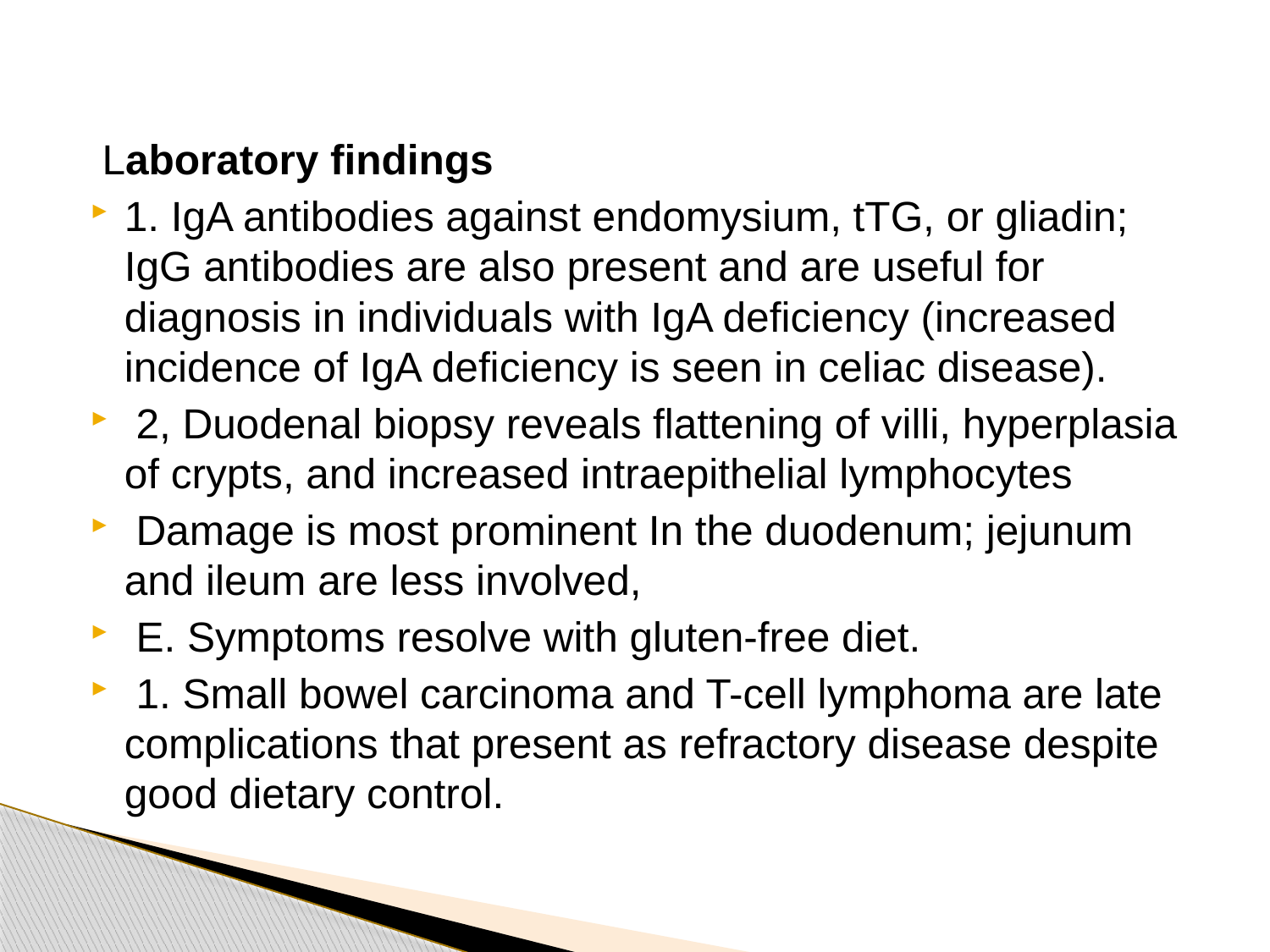

Laboratory findings
1. IgA antibodies against endomysium, tTG, or gliadin; IgG antibodies are also present and are useful for diagnosis in individuals with IgA deficiency (increased incidence of IgA deficiency is seen in celiac disease).
 2, Duodenal biopsy reveals flattening of villi, hyperplasia of crypts, and increased intraepithelial lymphocytes
 Damage is most prominent In the duodenum; jejunum and ileum are less involved,
 E. Symptoms resolve with gluten-free diet.
 1. Small bowel carcinoma and T-cell lymphoma are late complications that present as refractory disease despite good dietary control.